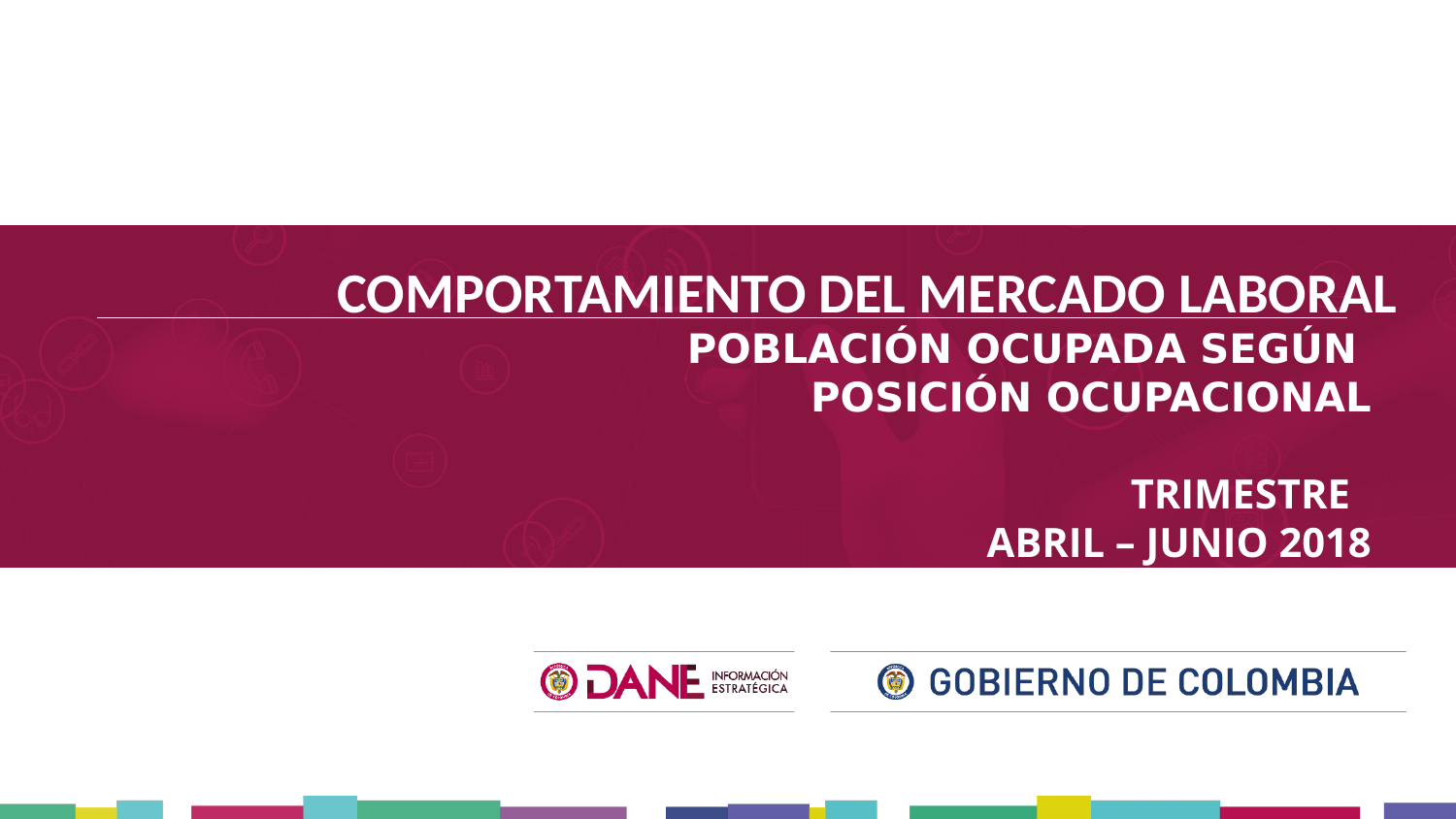

COMPORTAMIENTO DEL MERCADO LABORAL
POBLACIÓN OCUPADA SEGÚN
POSICIÓN OCUPACIONAL

TRIMESTRE
ABRIL – JUNIO 2018